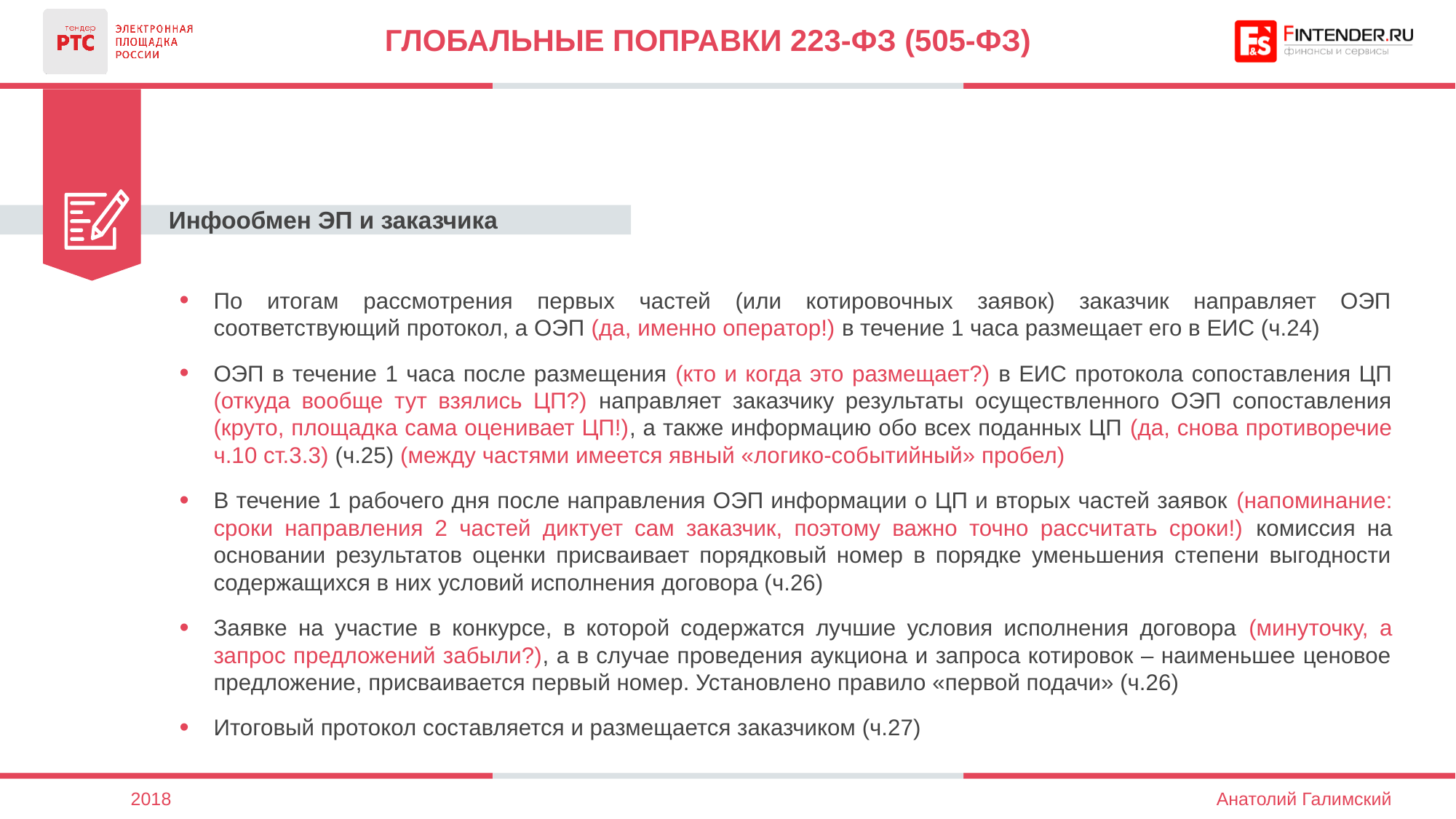

# ГЛОБАЛЬНЫЕ ПОПРАВКИ 223-фз (505-фз)

Инфообмен ЭП и заказчика
По итогам рассмотрения первых частей (или котировочных заявок) заказчик направляет ОЭП соответствующий протокол, а ОЭП (да, именно оператор!) в течение 1 часа размещает его в ЕИС (ч.24)
ОЭП в течение 1 часа после размещения (кто и когда это размещает?) в ЕИС протокола сопоставления ЦП (откуда вообще тут взялись ЦП?) направляет заказчику результаты осуществленного ОЭП сопоставления (круто, площадка сама оценивает ЦП!), а также информацию обо всех поданных ЦП (да, снова противоречие ч.10 ст.3.3) (ч.25) (между частями имеется явный «логико-событийный» пробел)
В течение 1 рабочего дня после направления ОЭП информации о ЦП и вторых частей заявок (напоминание: сроки направления 2 частей диктует сам заказчик, поэтому важно точно рассчитать сроки!) комиссия на основании результатов оценки присваивает порядковый номер в порядке уменьшения степени выгодности содержащихся в них условий исполнения договора (ч.26)
Заявке на участие в конкурсе, в которой содержатся лучшие условия исполнения договора (минуточку, а запрос предложений забыли?), а в случае проведения аукциона и запроса котировок – наименьшее ценовое предложение, присваивается первый номер. Установлено правило «первой подачи» (ч.26)
Итоговый протокол составляется и размещается заказчиком (ч.27)
2018
Анатолий Галимский